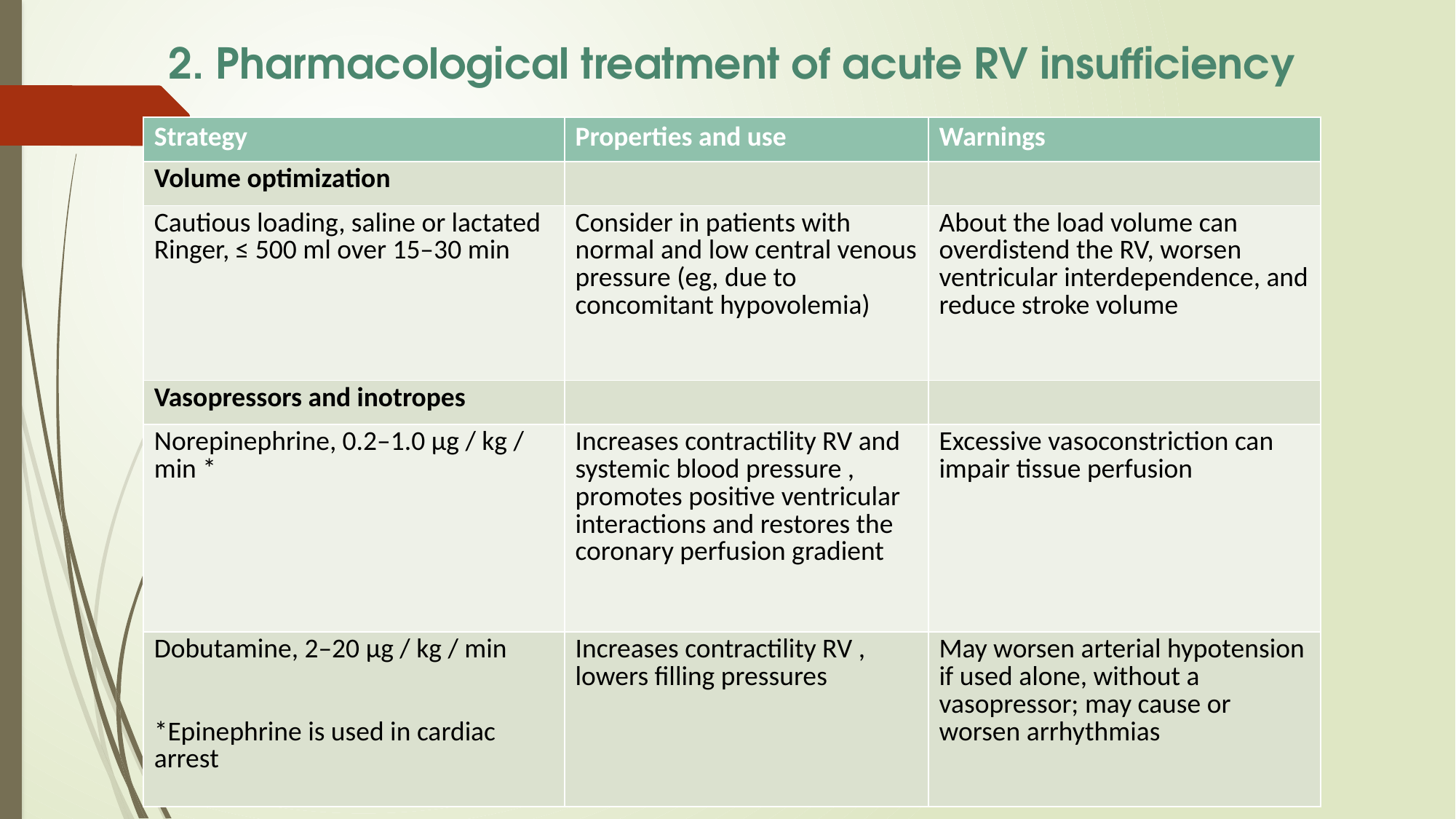

2. Pharmacological treatment of acute RV insufficiency
| Strategy | Properties and use | Warnings |
| --- | --- | --- |
| Volume optimization |  |  |
| Cautious loading, saline or lactated Ringer, ≤ 500 ml over 15–30 min | Consider in patients with normal and low central venous pressure (eg, due to concomitant hypovolemia) | About the load volume can overdistend the RV, worsen ventricular interdependence, and reduce stroke volume |
| Vasopressors and inotropes |  |  |
| Norepinephrine, 0.2–1.0 µg / kg / min \* | Increases contractility RV and systemic blood pressure , promotes positive ventricular interactions and restores the coronary perfusion gradient | Excessive vasoconstriction can impair tissue perfusion |
| Dobutamine, 2–20 µg / kg / min \*Epinephrine is used in cardiac arrest | Increases contractility RV , lowers filling pressures | May worsen arterial hypotension if used alone, without a vasopressor; may cause or worsen arrhythmias |